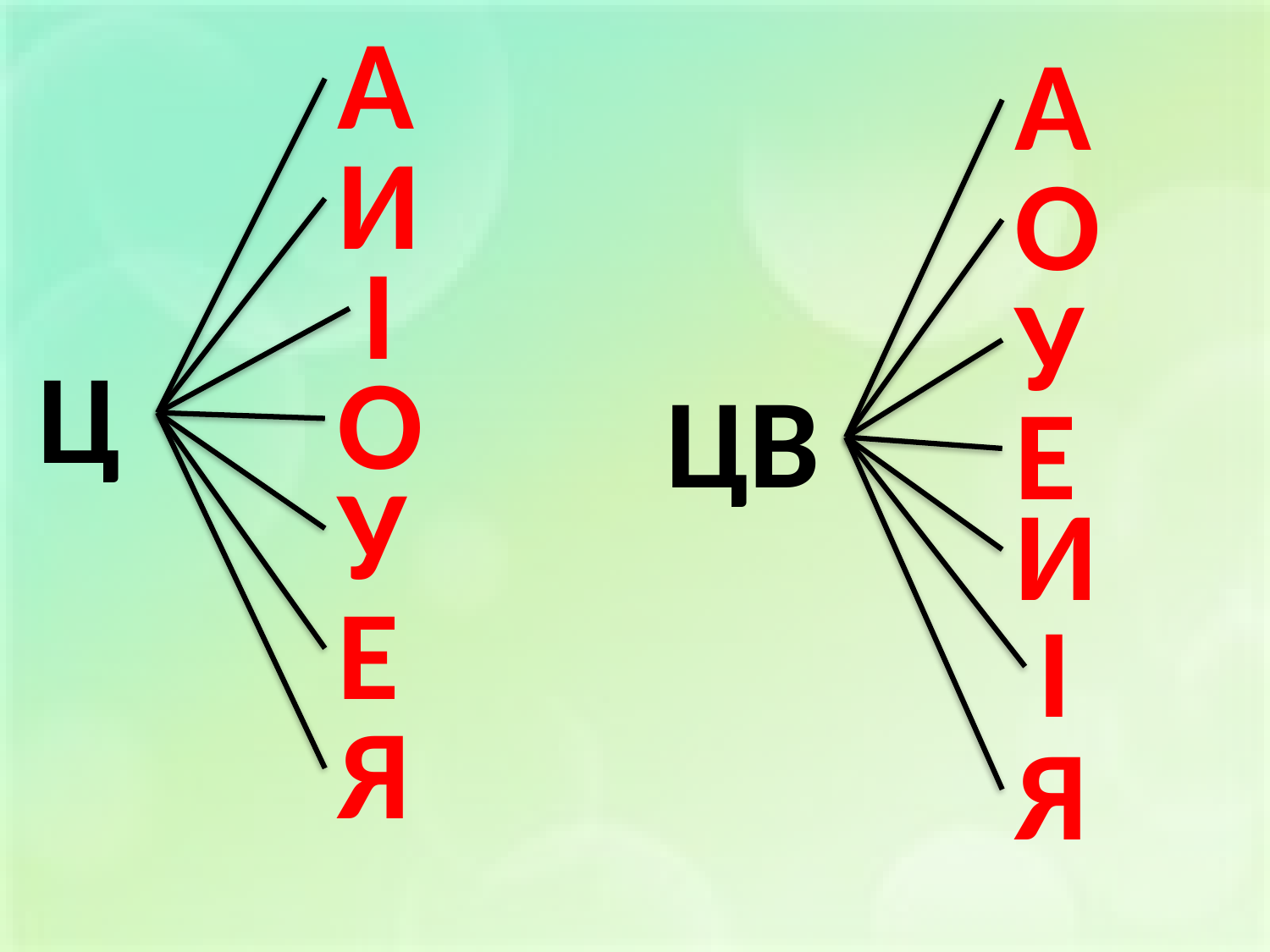

Ц
А
ЦВ
А
И
О
І
У
О
Е
У
И
Е
І
Я
Я